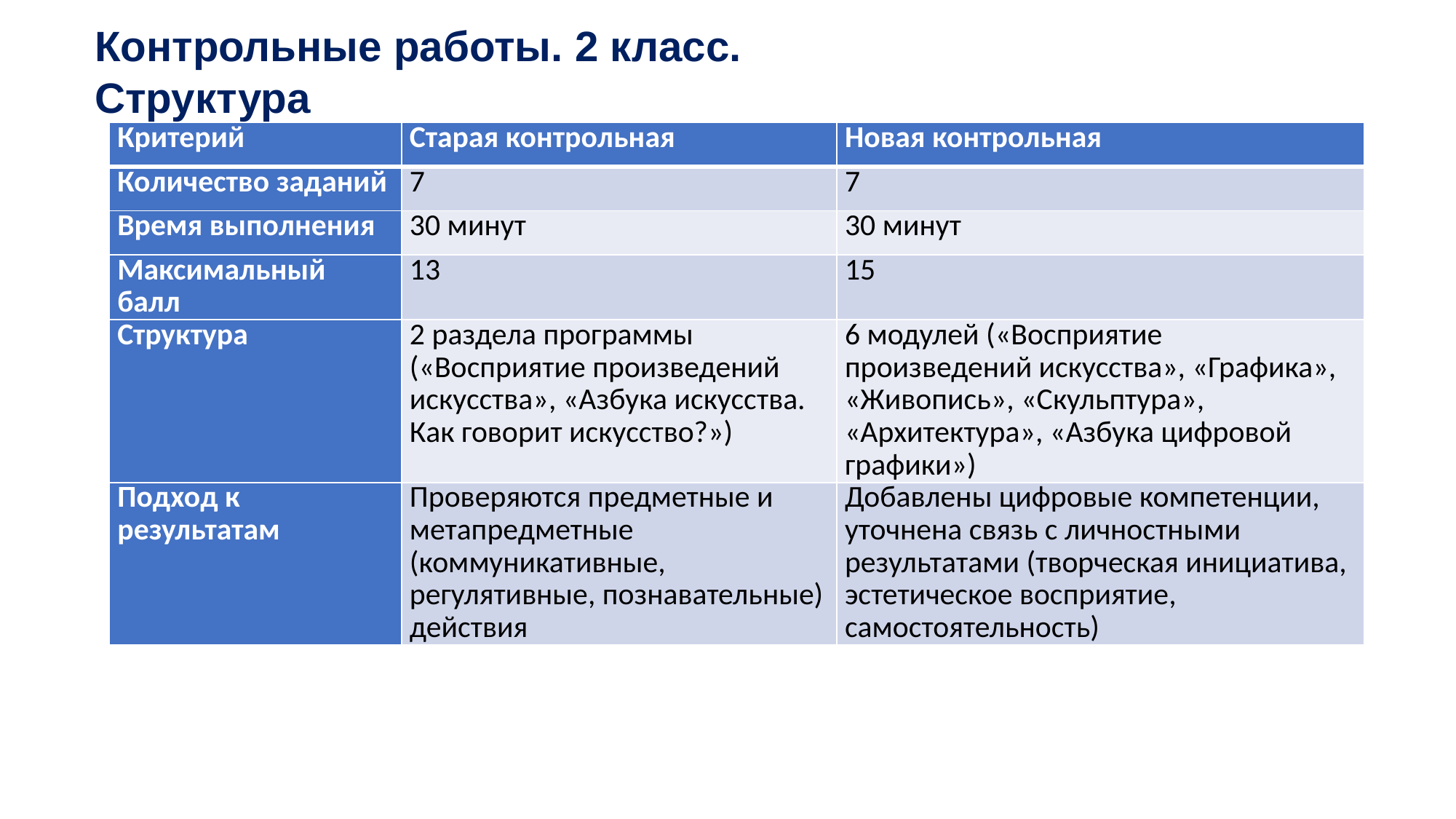

Контрольные работы. 2 класс.
Структура
#
| Критерий | Старая контрольная | Новая контрольная |
| --- | --- | --- |
| Количество заданий | 7 | 7 |
| Время выполнения | 30 минут | 30 минут |
| Максимальный балл | 13 | 15 |
| Структура | 2 раздела программы («Восприятие произведений искусства», «Азбука искусства. Как говорит искусство?») | 6 модулей («Восприятие произведений искусства», «Графика», «Живопись», «Скульптура», «Архитектура», «Азбука цифровой графики») |
| Подход к результатам | Проверяются предметные и метапредметные (коммуникативные, регулятивные, познавательные) действия | Добавлены цифровые компетенции, уточнена связь с личностными результатами (творческая инициатива, эстетическое восприятие, самостоятельность) |